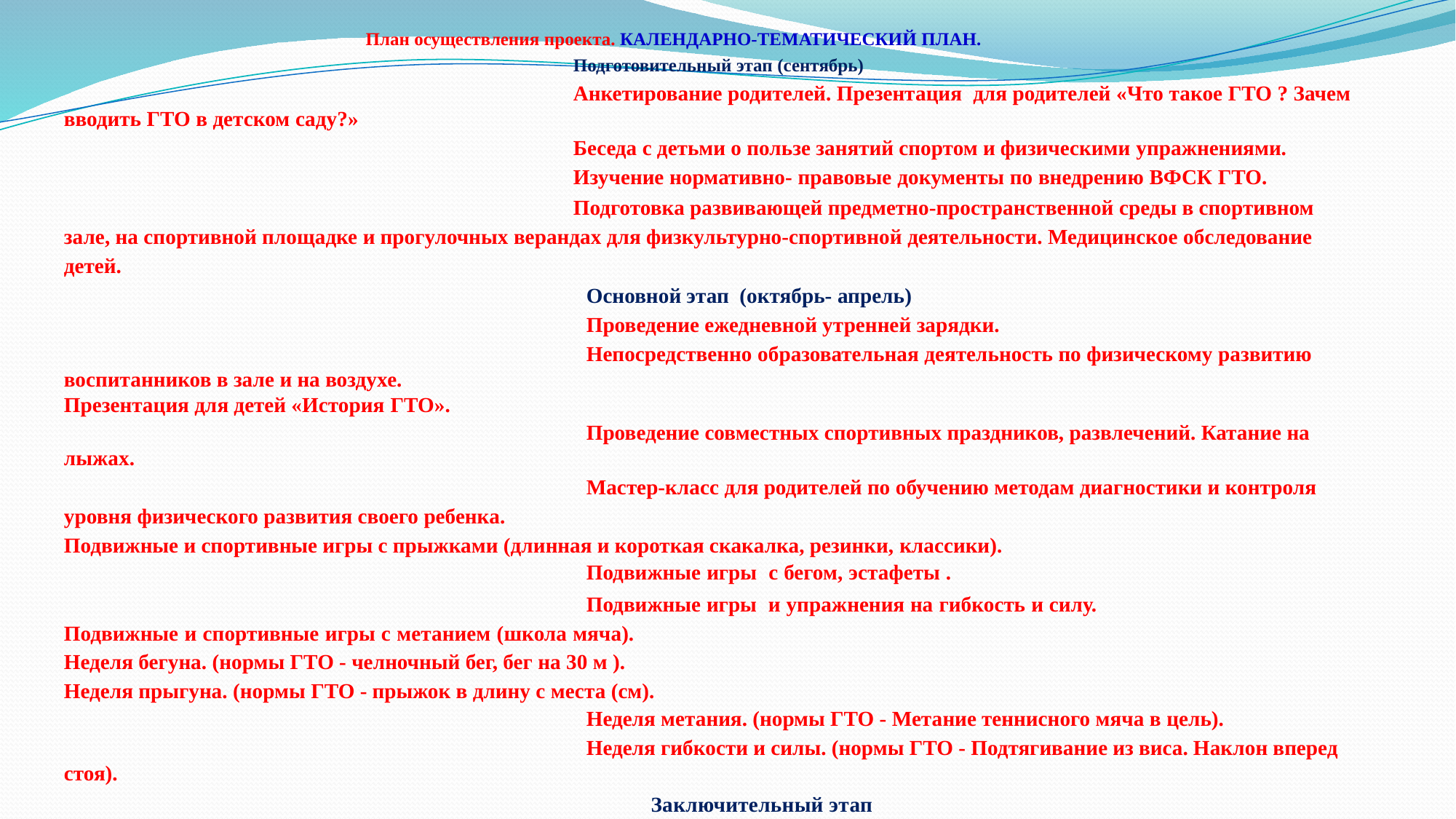

План осуществления проекта. КАЛЕНДАРНО-ТЕМАТИЧЕСКИЙ ПЛАН.
Подготовительный этап (сентябрь)
Анкетирование родителей. Презентация  для родителей «Что такое ГТО ? Зачем вводить ГТО в детском саду?»
Беседа с детьми о пользе занятий спортом и физическими упражнениями.
Изучение нормативно- правовые документы по внедрению ВФСК ГТО.
Подготовка развивающей предметно-пространственной среды в спортивном зале, на спортивной площадке и прогулочных верандах для физкультурно-спортивной деятельности. Медицинское обследование детей.
Основной этап  (октябрь- апрель)
Проведение ежедневной утренней зарядки.
Непосредственно образовательная деятельность по физическому развитию воспитанников в зале и на воздухе.
Презентация для детей «История ГТО».
Проведение совместных спортивных праздников, развлечений. Катание на лыжах.
Мастер-класс для родителей по обучению методам диагностики и контроля уровня физического развития своего ребенка.
Подвижные и спортивные игры с прыжками (длинная и короткая скакалка, резинки, классики).
Подвижные игры  с бегом, эстафеты .
Подвижные игры  и упражнения на гибкость и силу.
Подвижные и спортивные игры с метанием (школа мяча).
Неделя бегуна. (нормы ГТО - челночный бег, бег на 30 м ).
Неделя прыгуна. (нормы ГТО - прыжок в длину с места (см).
Неделя метания. (нормы ГТО - Метание теннисного мяча в цель).
Неделя гибкости и силы. (нормы ГТО - Подтягивание из виса. Наклон вперед стоя).
Заключительный этап
Подведение итогов. Критерии оценки результатов по диагностике.
Спортивно-игровой квест  «Путешествие по спортивному городу».